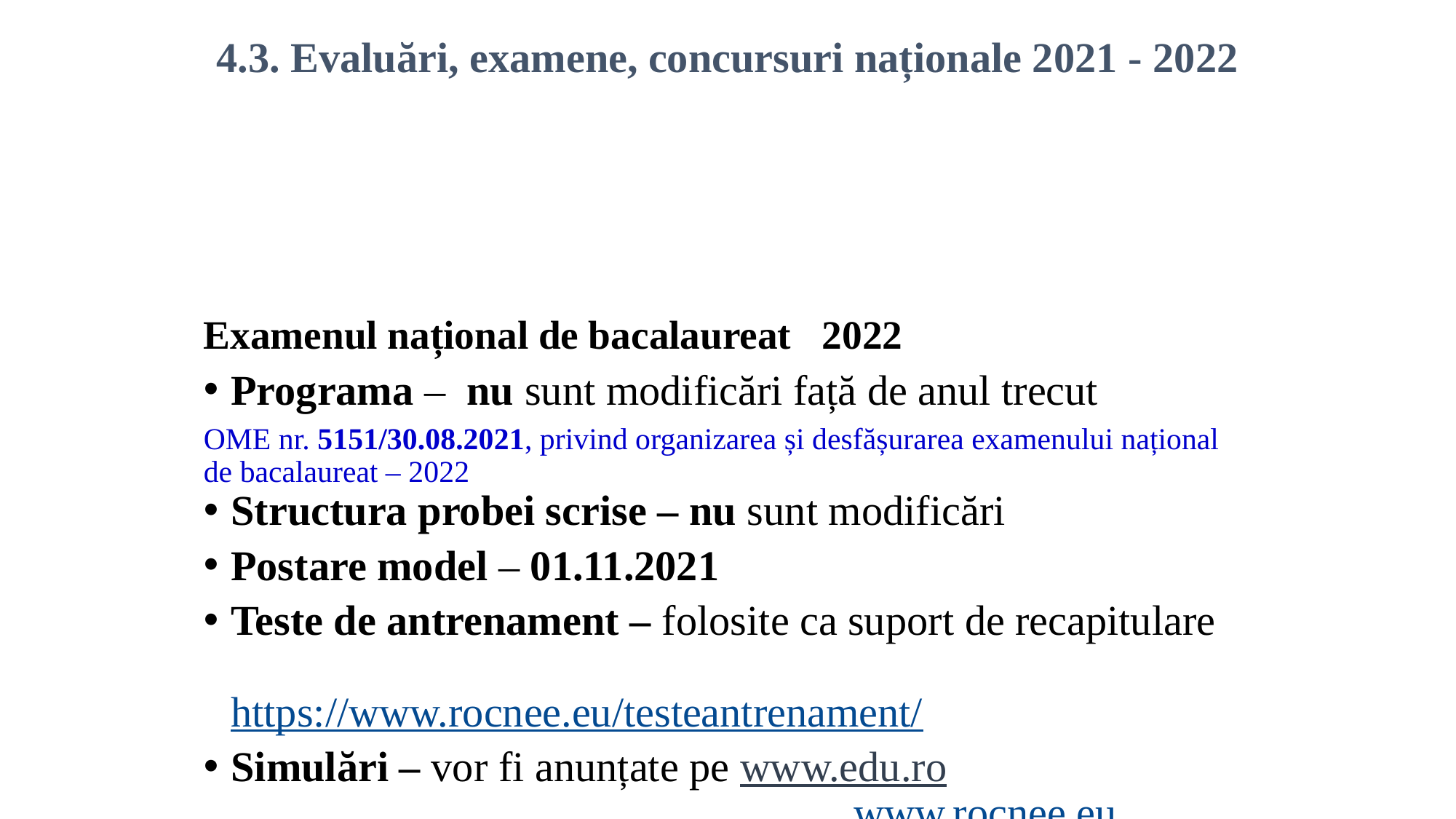

4.3. Evaluări, examene, concursuri naționale 2021 - 2022
# Examenul național de bacalaureat   2022
Programa –  nu sunt modificări față de anul trecut
OME nr. 5151/30.08.2021, privind organizarea și desfășurarea examenului național de bacalaureat – 2022
Structura probei scrise – nu sunt modificări
Postare model – 01.11.2021
Teste de antrenament – folosite ca suport de recapitulare                   			         https://www.rocnee.eu/testeantrenament/
Simulări – vor fi anunțate pe www.edu.ro                    				                            www.rocnee.eu